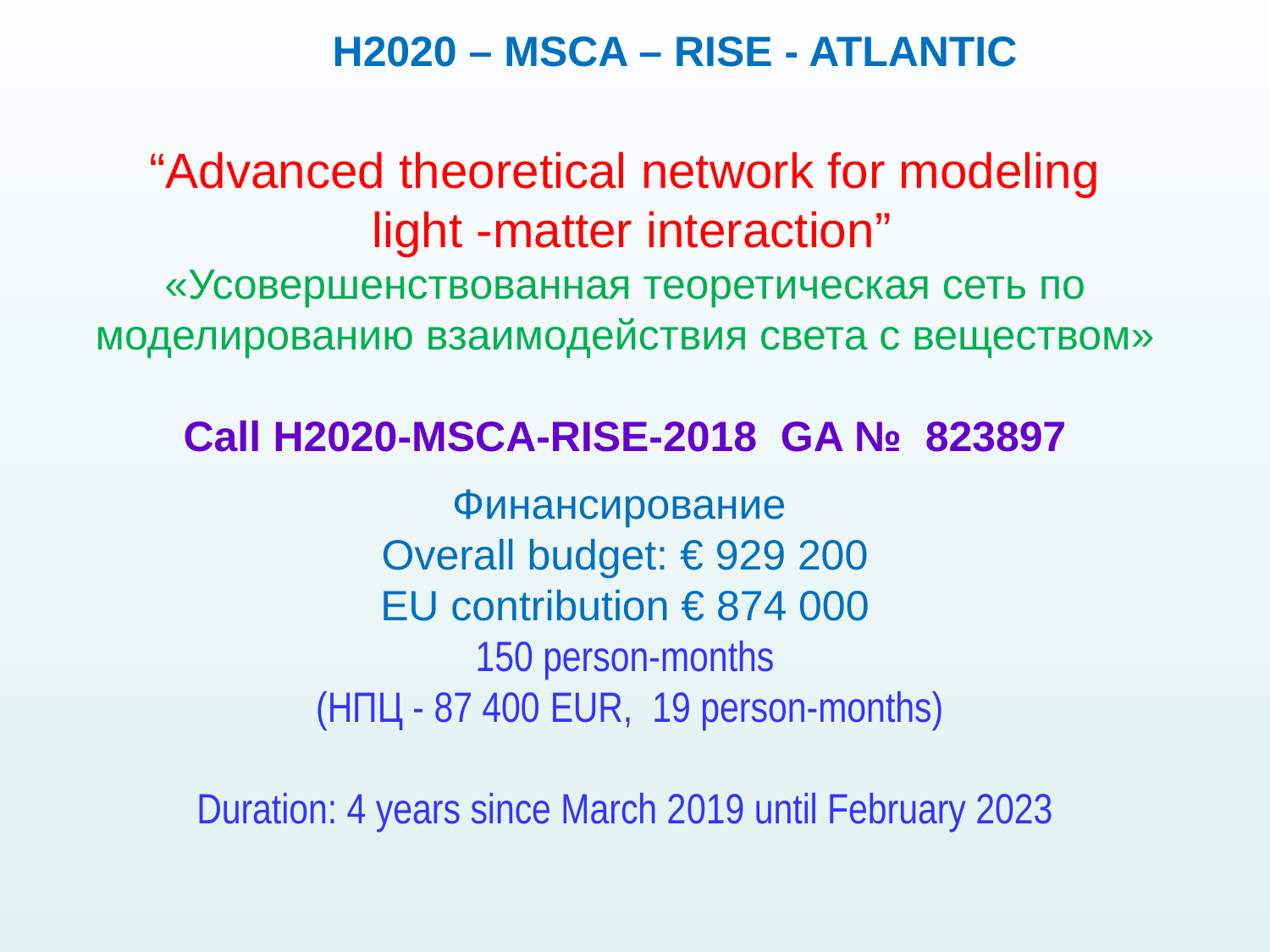

H2020 – MSCA – RISE - ATLANTIC
“Advanced theoretical network for modeling
 light -matter interaction”
«Усовершенствованная теоретическая сеть по моделированию взаимодействия света с веществом»

Call H2020-MSCA-RISE-2018  GA №  823897

Финансирование
Overall budget: € 929 200
EU contribution € 874 000
150 person-months
 (НПЦ - 87 400 ЕUR,  19 person-months)

Duration: 4 years since March 2019 until February 2023